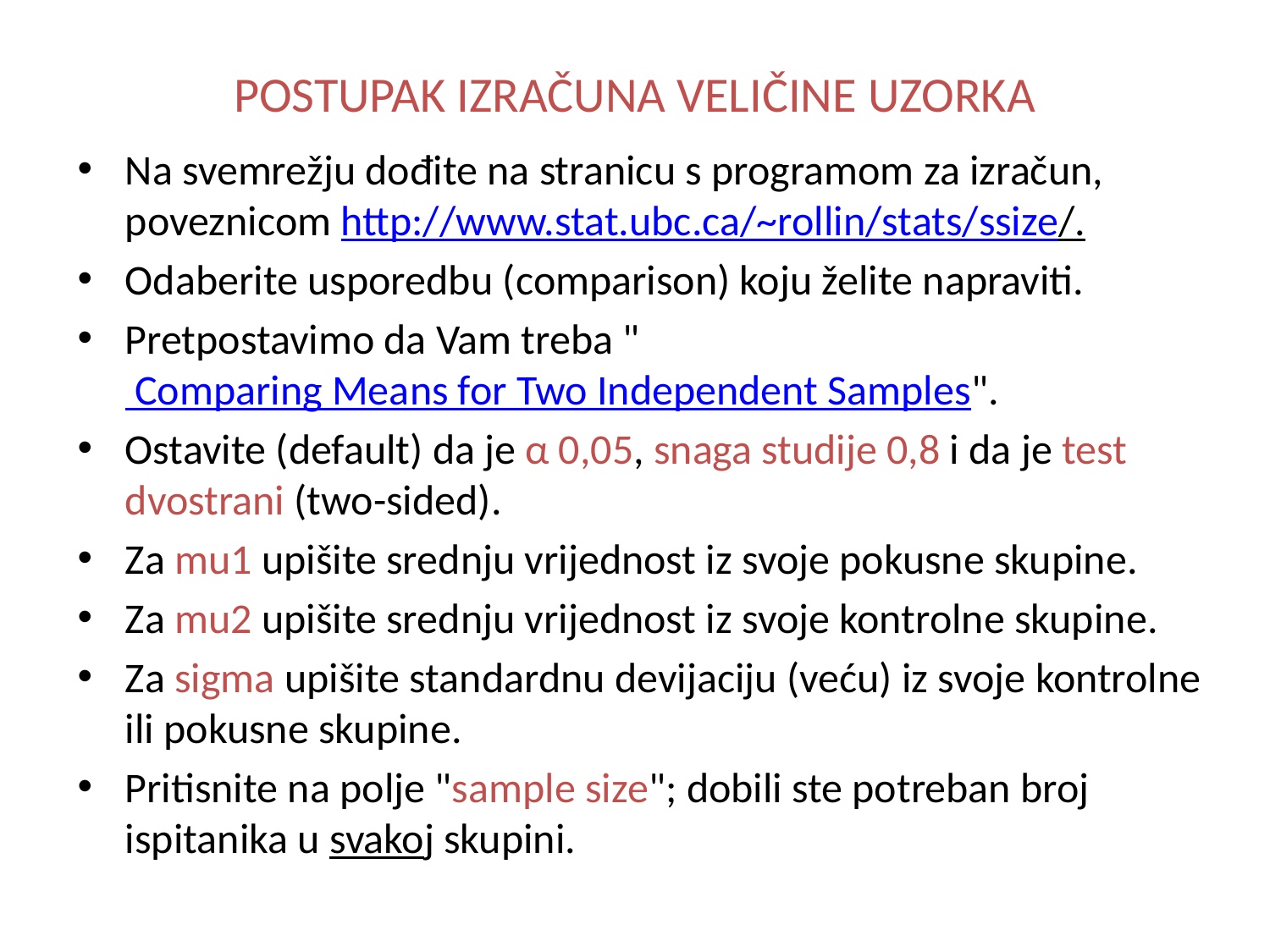

# POSTUPAK IZRAČUNA VELIČINE UZORKA
Na svemrežju dođite na stranicu s programom za izračun, poveznicom http://www.stat.ubc.ca/~rollin/stats/ssize/.
Odaberite usporedbu (comparison) koju želite napraviti.
Pretpostavimo da Vam treba " Comparing Means for Two Independent Samples".
Ostavite (default) da je α 0,05, snaga studije 0,8 i da je test dvostrani (two-sided).
Za mu1 upišite srednju vrijednost iz svoje pokusne skupine.
Za mu2 upišite srednju vrijednost iz svoje kontrolne skupine.
Za sigma upišite standardnu devijaciju (veću) iz svoje kontrolne ili pokusne skupine.
Pritisnite na polje "sample size"; dobili ste potreban broj ispitanika u svakoj skupini.